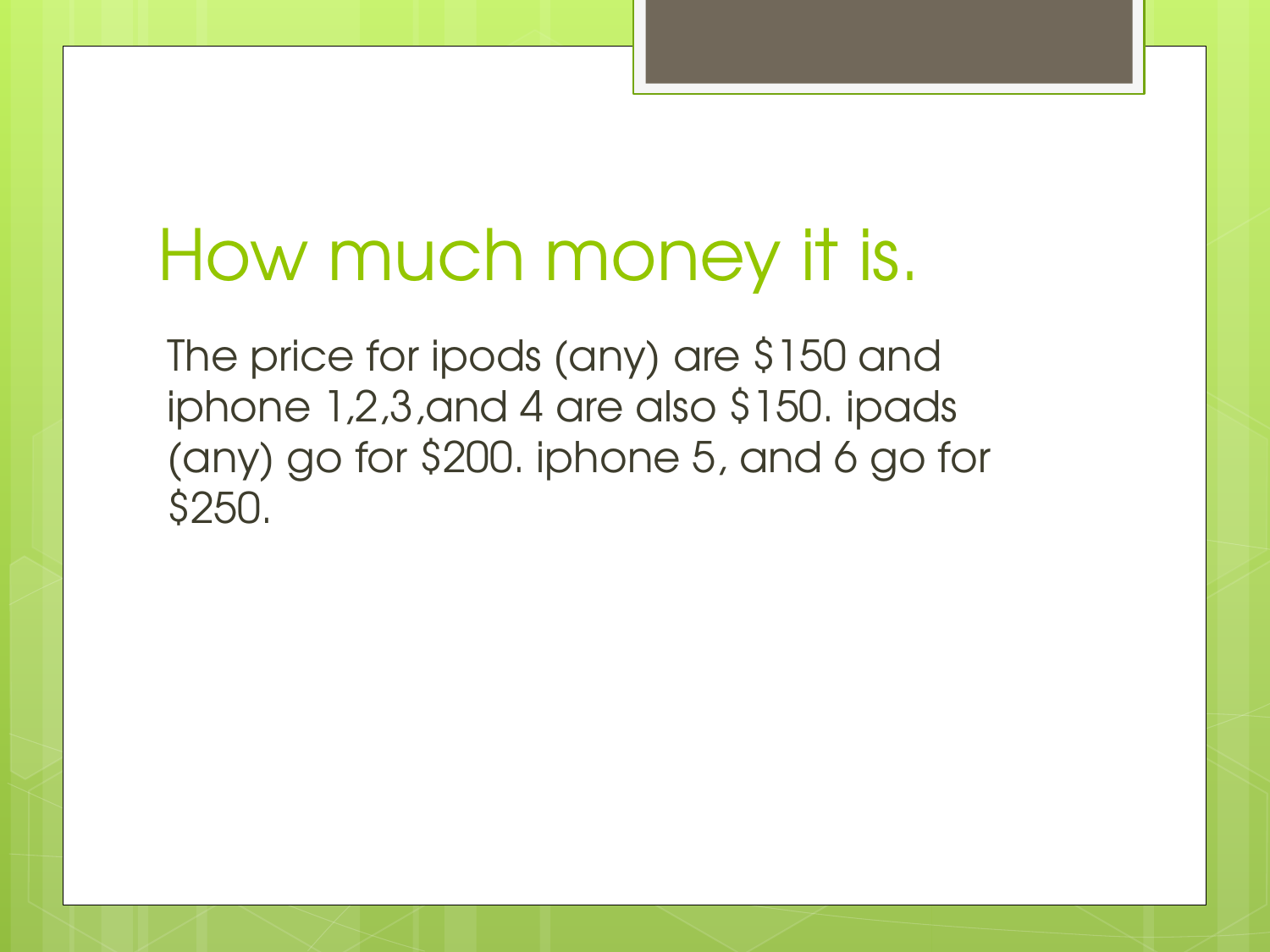

# How much money it is.
The price for ipods (any) are $150 and iphone 1,2,3,and 4 are also $150. ipads (any) go for $200. iphone 5, and 6 go for $250.